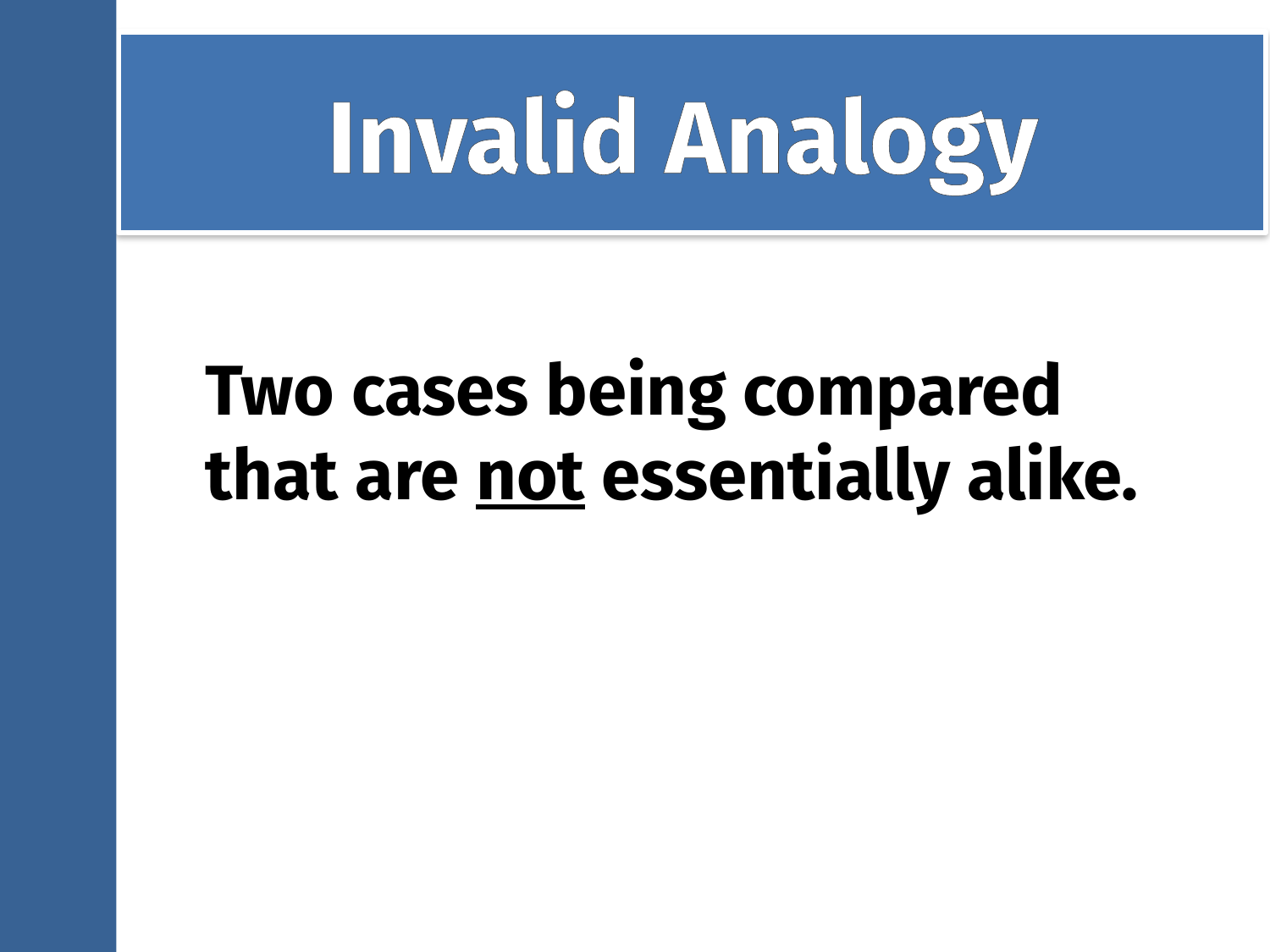

# Invalid Analogy
Two cases being compared that are not essentially alike.